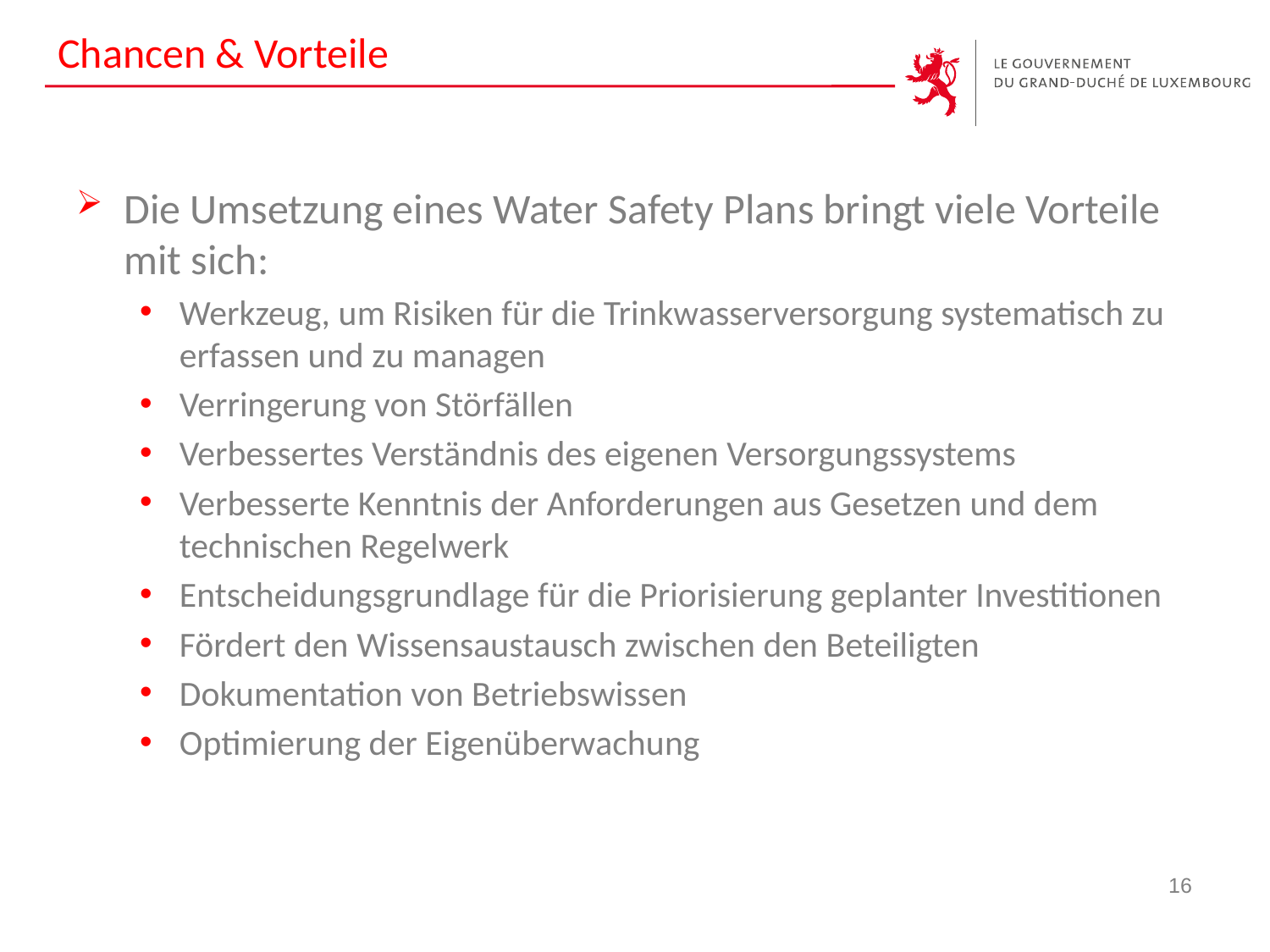

# Chancen & Vorteile
Die Umsetzung eines Water Safety Plans bringt viele Vorteile mit sich:
Werkzeug, um Risiken für die Trinkwasserversorgung systematisch zu erfassen und zu managen
Verringerung von Störfällen
Verbessertes Verständnis des eigenen Versorgungssystems
Verbesserte Kenntnis der Anforderungen aus Gesetzen und dem technischen Regelwerk
Entscheidungsgrundlage für die Priorisierung geplanter Investitionen
Fördert den Wissensaustausch zwischen den Beteiligten
Dokumentation von Betriebswissen
Optimierung der Eigenüberwachung
16